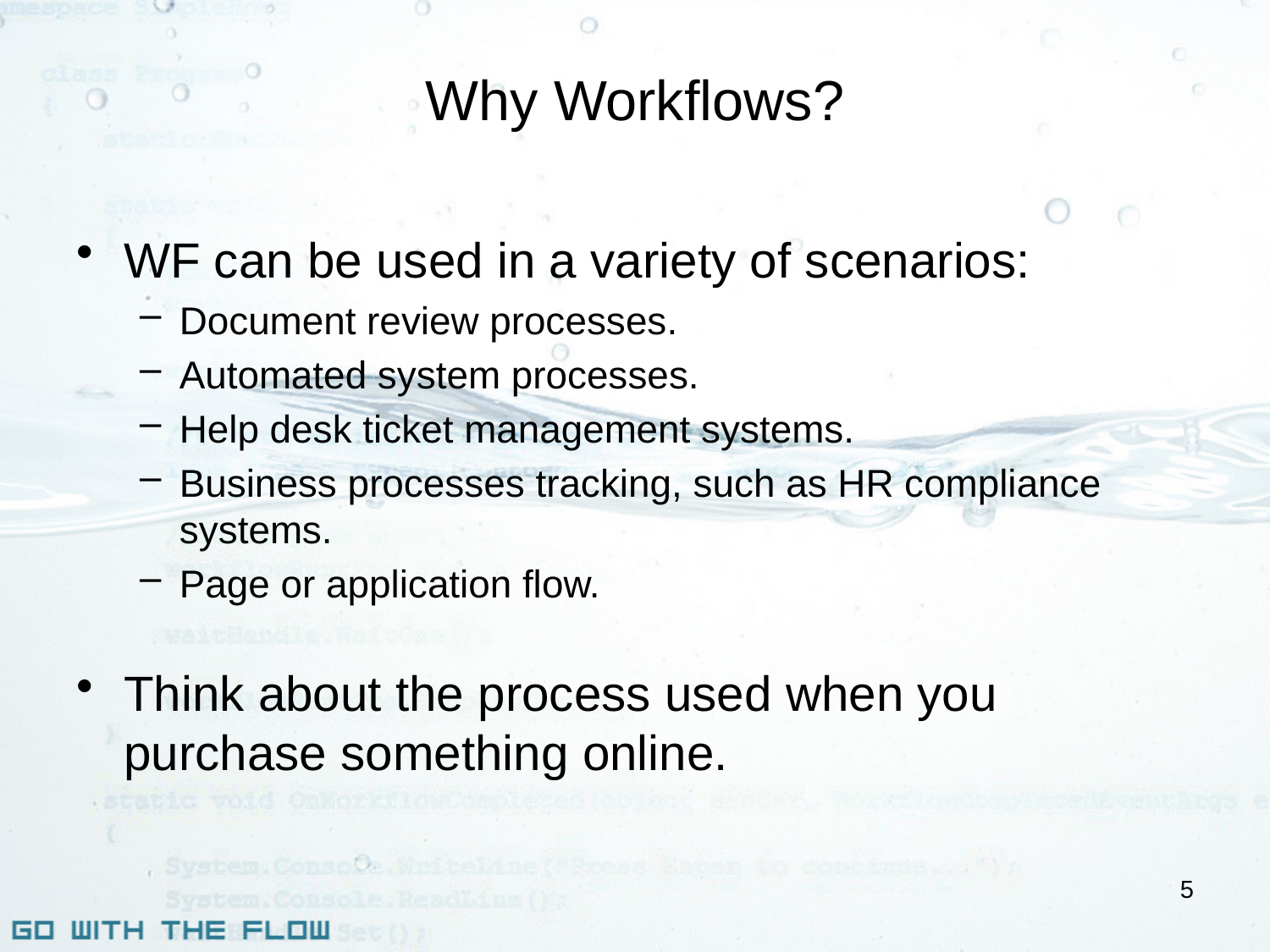

# Why Workflows?
WF can be used in a variety of scenarios:
Document review processes.
Automated system processes.
Help desk ticket management systems.
Business processes tracking, such as HR compliance systems.
Page or application flow.
Think about the process used when you purchase something online.
5